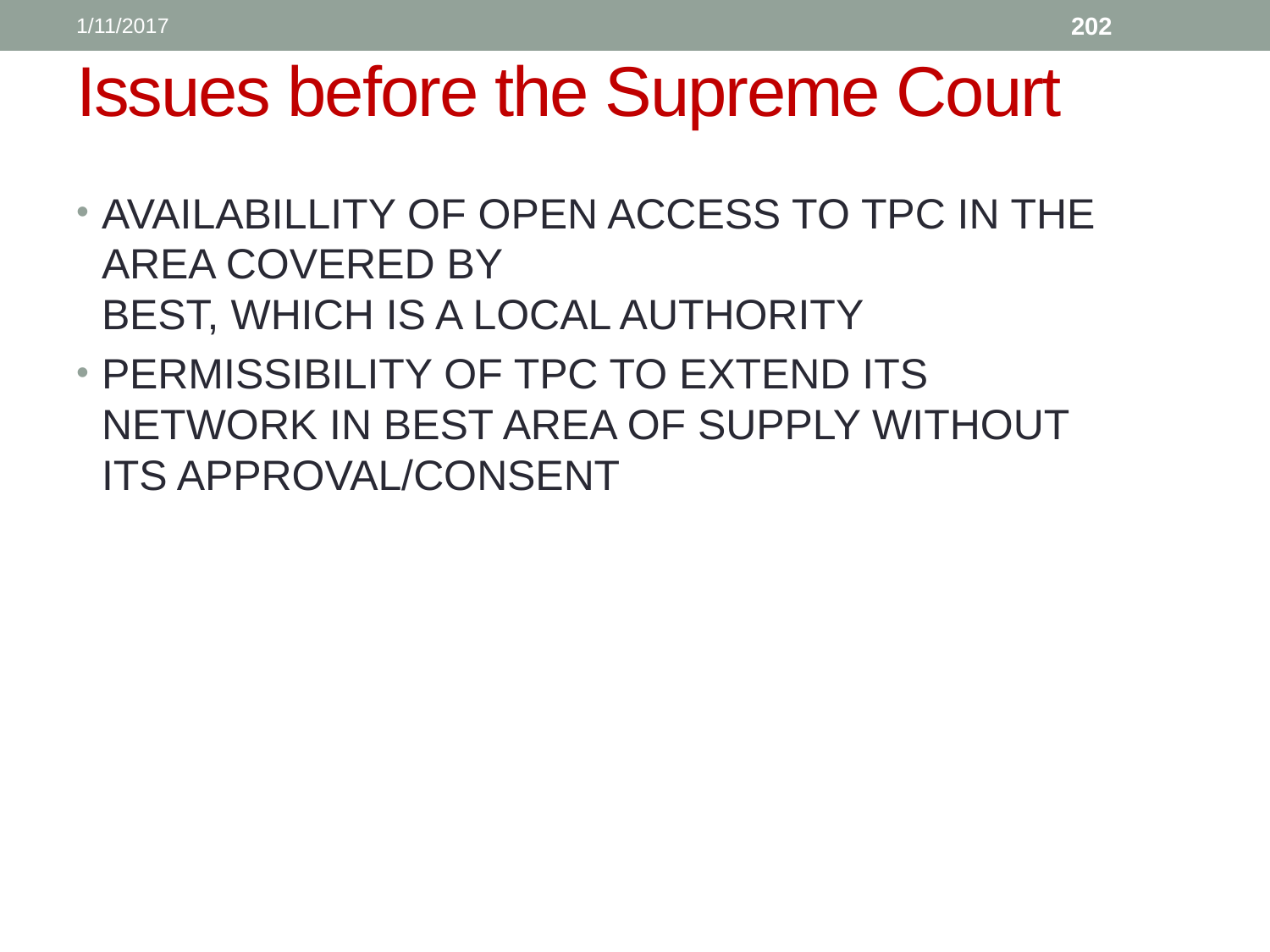

1/11/2017
202
# Issues before the Supreme Court
AVAILABILLITY OF OPEN ACCESS TO TPC IN THE AREA COVERED BY
BEST, WHICH IS A LOCAL AUTHORITY
PERMISSIBILITY OF TPC TO EXTEND ITS NETWORK IN BEST AREA OF SUPPLY WITHOUT ITS APPROVAL/CONSENT